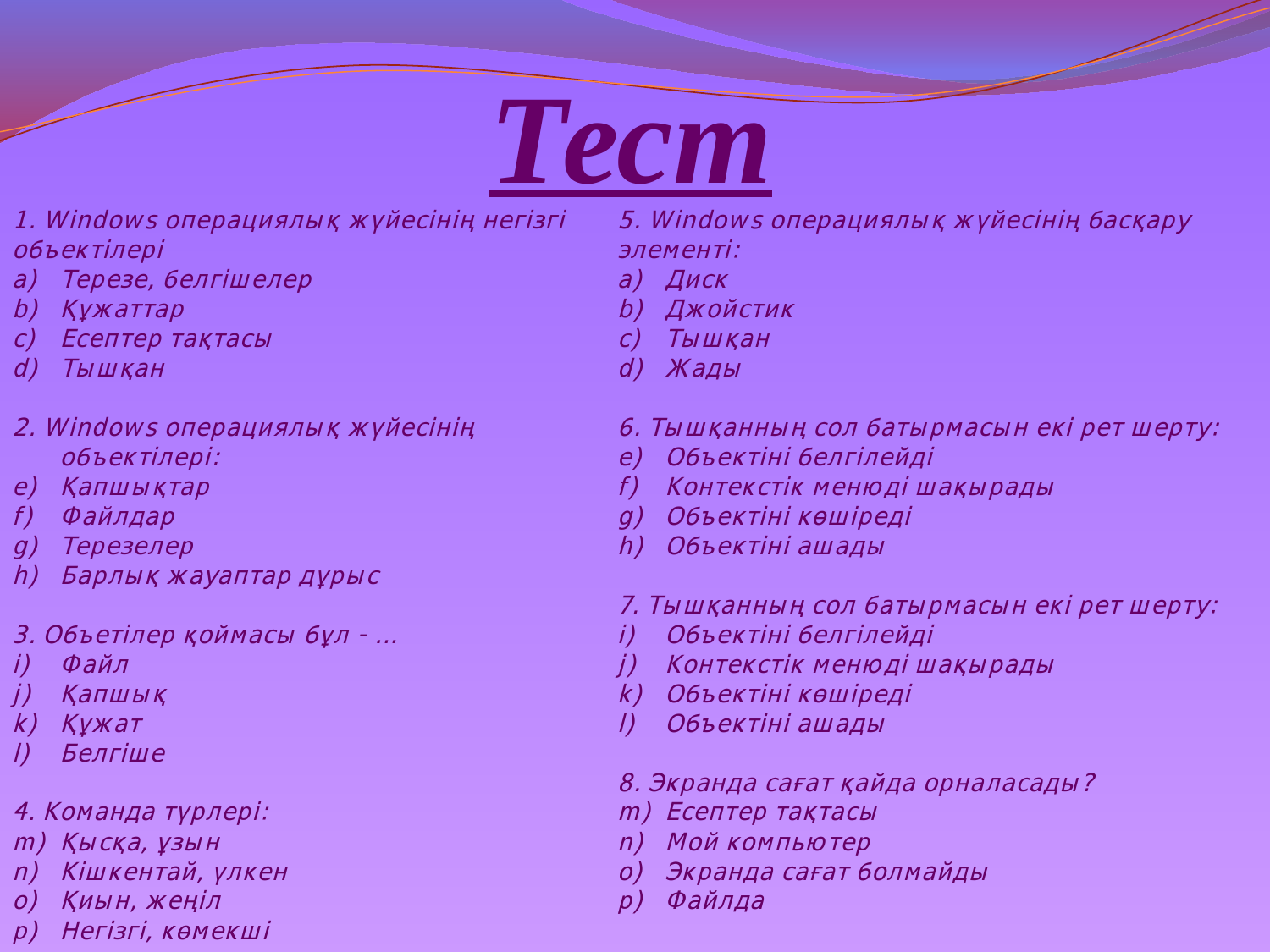

# Тест
1. Windows операциялық жүйесінің негізгі объектілері
Терезе, белгішелер
Құжаттар
Есептер тақтасы
Тышқан

2. Windows операциялық жүйесінің объектілері:
Қапшықтар
Файлдар
Терезелер
Барлық жауаптар дұрыс

3. Объетілер қоймасы бұл - ...
Файл
Қапшық
Құжат
Белгіше

4. Команда түрлері:
Қысқа, ұзын
Кішкентай, үлкен
Қиын, жеңіл
Негізгі, көмекші

5. Windows операциялық жүйесінің басқару элементі:
Диск
Джойстик
Тышқан
Жады

6. Тышқанның сол батырмасын екі рет шерту:
Объектіні белгілейді
Контекстік менюді шақырады
Объектіні көшіреді
Объектіні ашады

7. Тышқанның сол батырмасын екі рет шерту:
Объектіні белгілейді
Контекстік менюді шақырады
Объектіні көшіреді
Объектіні ашады

8. Экранда сағат қайда орналасады?
Есептер тақтасы
Мой компьютер
Экранда сағат болмайды
Файлда